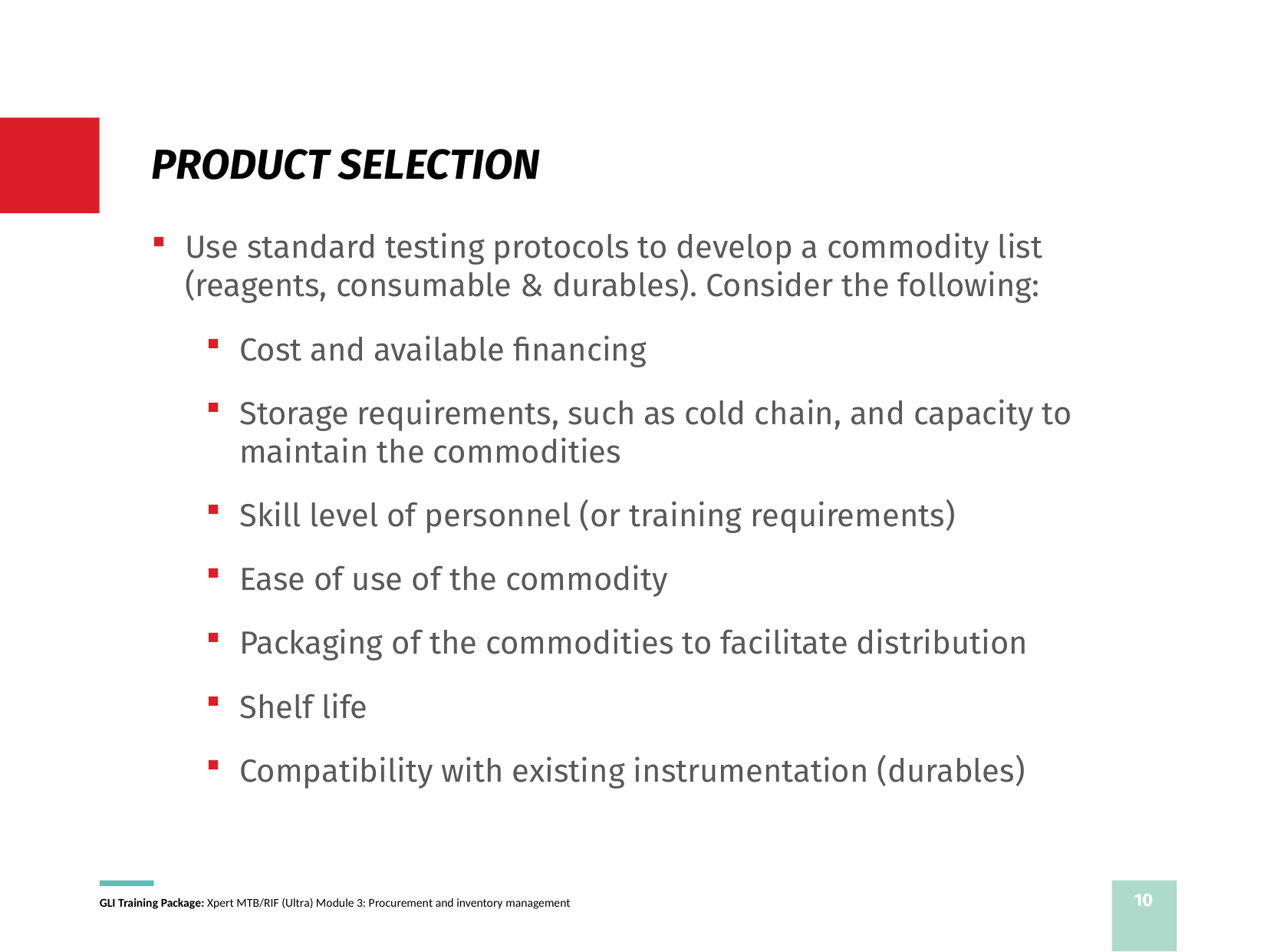

# PRODUCT SELECTION
Use standard testing protocols to develop a commodity list (reagents, consumable & durables). Consider the following:
Cost and available ﬁnancing
Storage requirements, such as cold chain, and capacity to maintain the commodities
Skill level of personnel (or training requirements)
Ease of use of the commodity
Packaging of the commodities to facilitate distribution
Shelf life
Compatibility with existing instrumentation (durables)